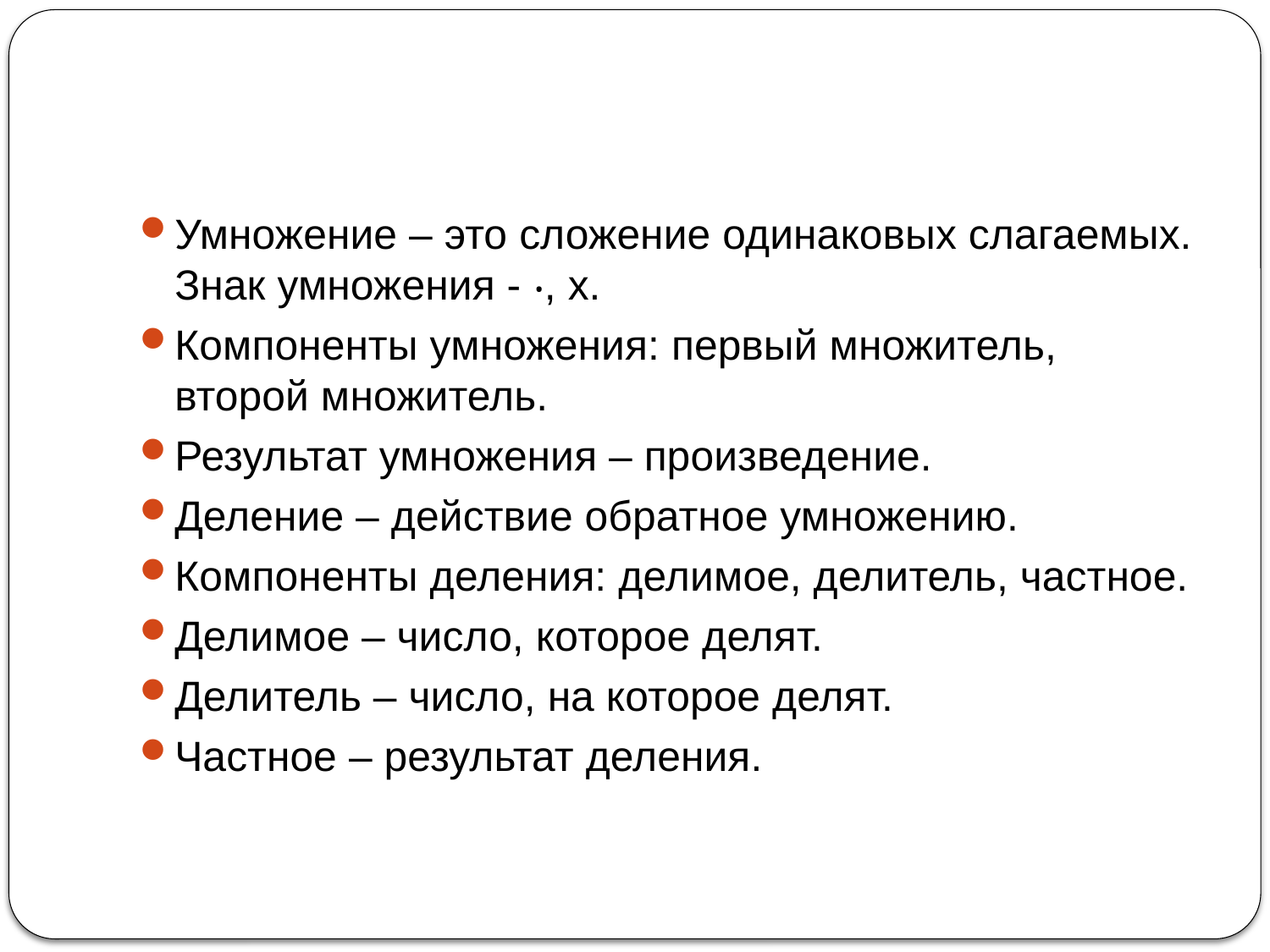

#
Умножение – это сложение одинаковых слагаемых. Знак умножения - ‧, х.
Компоненты умножения: первый множитель, второй множитель.
Результат умножения – произведение.
Деление – действие обратное умножению.
Компоненты деления: делимое, делитель, частное.
Делимое – число, которое делят.
Делитель – число, на которое делят.
Частное – результат деления.